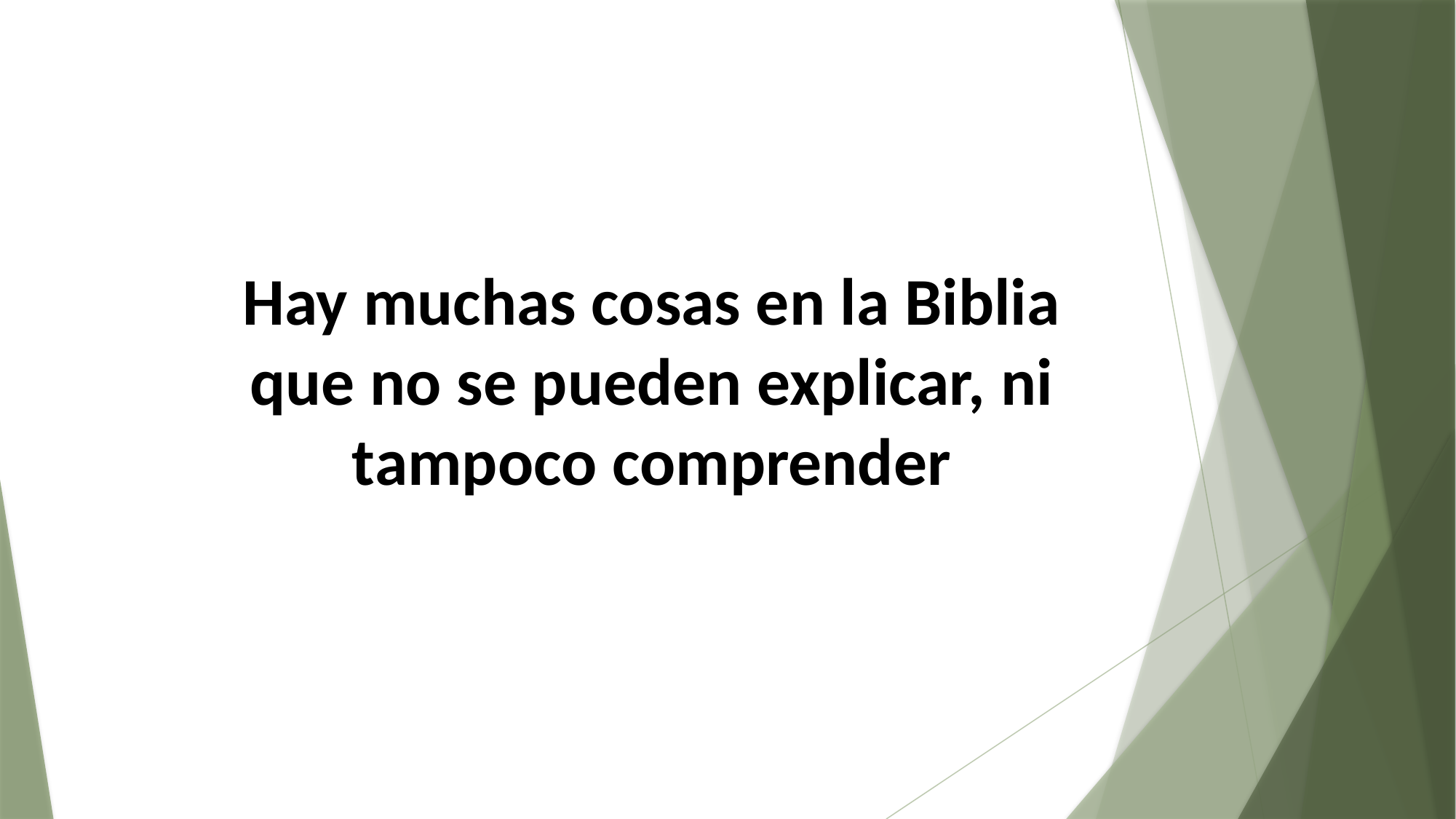

Hay muchas cosas en la Biblia que no se pueden explicar, ni tampoco comprender